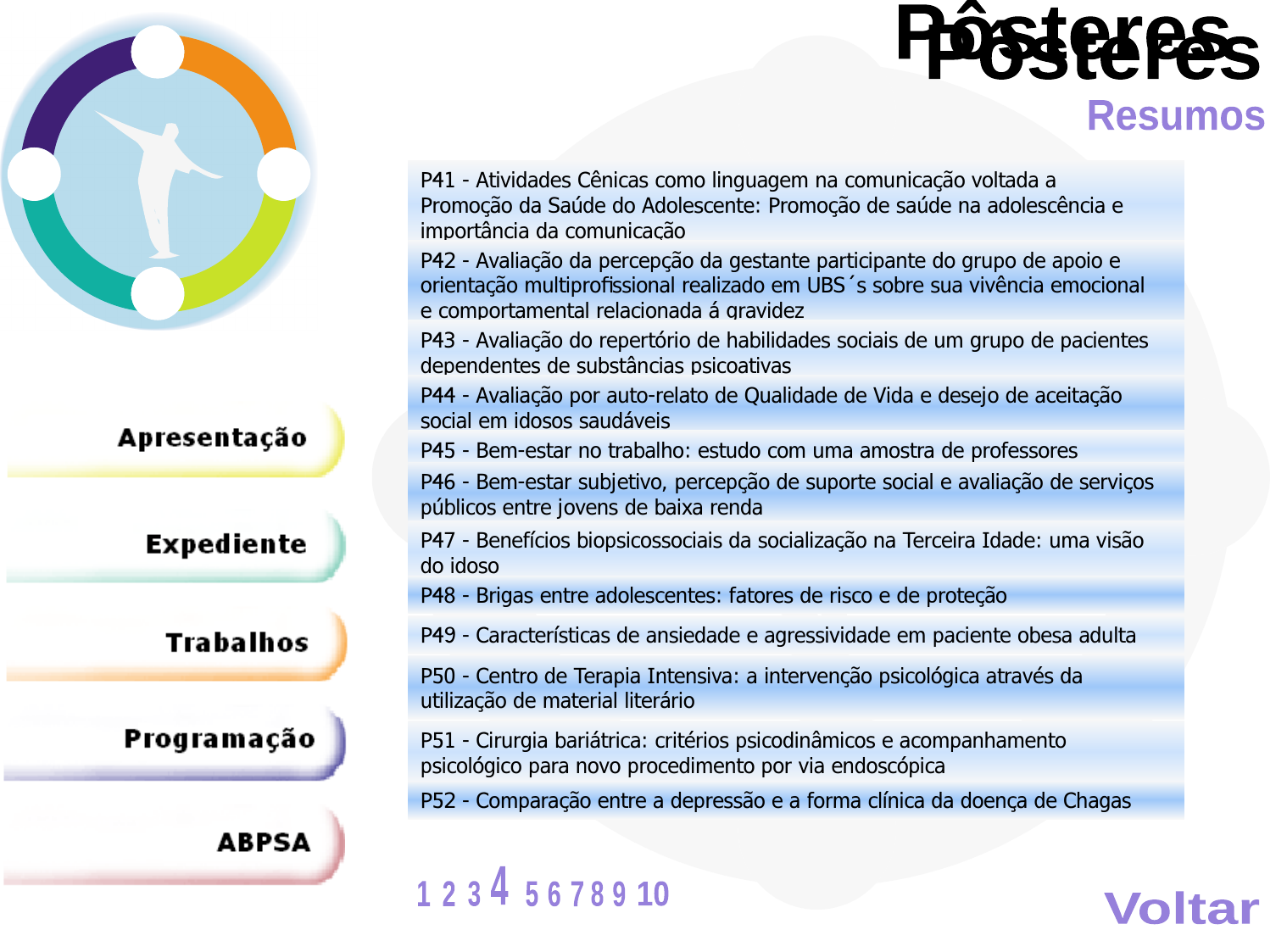

Pôsteres
Pôsteres
Resumos
P41 - Atividades Cênicas como linguagem na comunicação voltada a
Promoção da Saúde do Adolescente: Promoção de saúde na adolescência e
importância da comunicação
P42 - Avaliação da percepção da gestante participante do grupo de apoio e
orientação multiprofissional realizado em UBS´s sobre sua vivência emocional
e comportamental relacionada á gravidez

P43 - Avaliação do repertório de habilidades sociais de um grupo de pacientes
dependentes de substâncias psicoativas
P44 - Avaliação por auto-relato de Qualidade de Vida e desejo de aceitação
social em idosos saudáveis
P45 - Bem-estar no trabalho: estudo com uma amostra de professores
P46 - Bem-estar subjetivo, percepção de suporte social e avaliação de serviços
públicos entre jovens de baixa renda
P47 - Benefícios biopsicossociais da socialização na Terceira Idade: uma visão
do idoso
P48 - Brigas entre adolescentes: fatores de risco e de proteção
P49 - Características de ansiedade e agressividade em paciente obesa adulta
P50 - Centro de Terapia Intensiva: a intervenção psicológica através da
utilização de material literário
P51 - Cirurgia bariátrica: critérios psicodinâmicos e acompanhamento
psicológico para novo procedimento por via endoscópica
P52 - Comparação entre a depressão e a forma clínica da doença de Chagas
4
1
2
3
8
5
6
7
9
10
Voltar